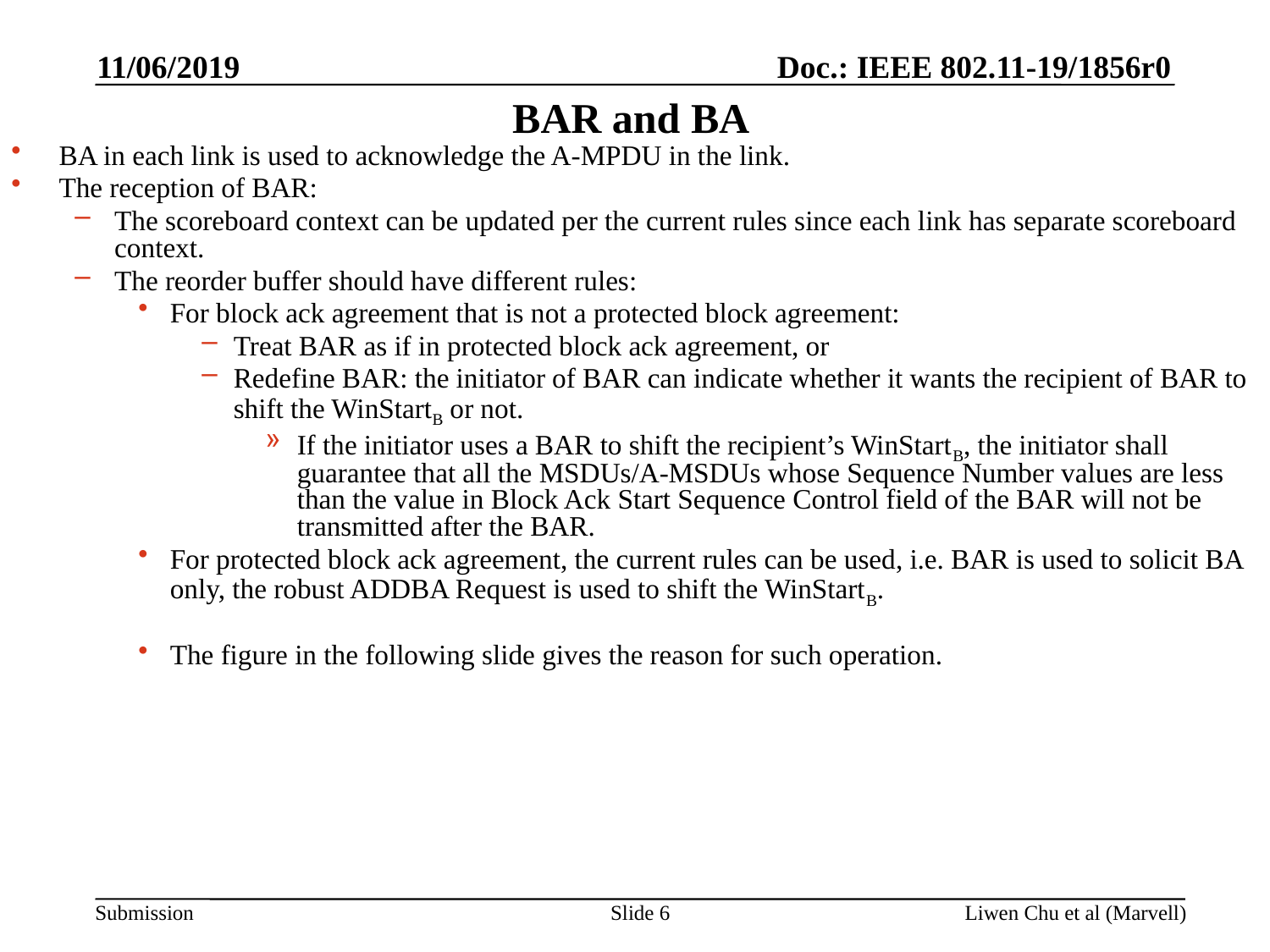

11/06/2019
# BAR and BA
BA in each link is used to acknowledge the A-MPDU in the link.
The reception of BAR:
The scoreboard context can be updated per the current rules since each link has separate scoreboard context.
The reorder buffer should have different rules:
For block ack agreement that is not a protected block agreement:
Treat BAR as if in protected block ack agreement, or
Redefine BAR: the initiator of BAR can indicate whether it wants the recipient of BAR to shift the WinStartB or not.
If the initiator uses a BAR to shift the recipient’s WinStartB, the initiator shall guarantee that all the MSDUs/A-MSDUs whose Sequence Number values are less than the value in Block Ack Start Sequence Control field of the BAR will not be transmitted after the BAR.
For protected block ack agreement, the current rules can be used, i.e. BAR is used to solicit BA only, the robust ADDBA Request is used to shift the WinStartB.

The figure in the following slide gives the reason for such operation.

Slide 6
Liwen Chu et al (Marvell)